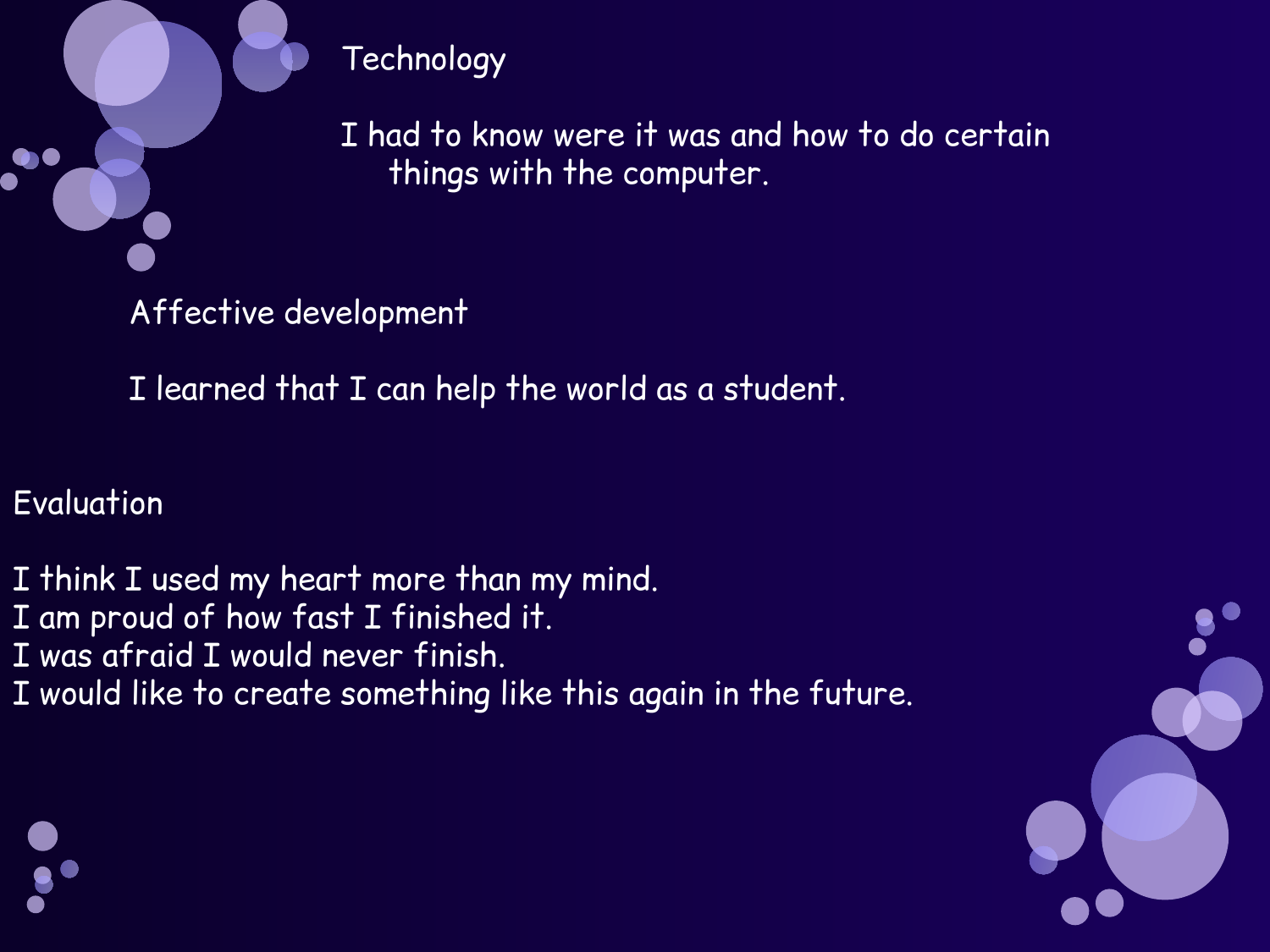

Technology

I had to know were it was and how to do certain things with the computer.

Affective development

I learned that I can help the world as a student.

Evaluation

I think I used my heart more than my mind.
I am proud of how fast I finished it.
I was afraid I would never finish.
I would like to create something like this again in the future.